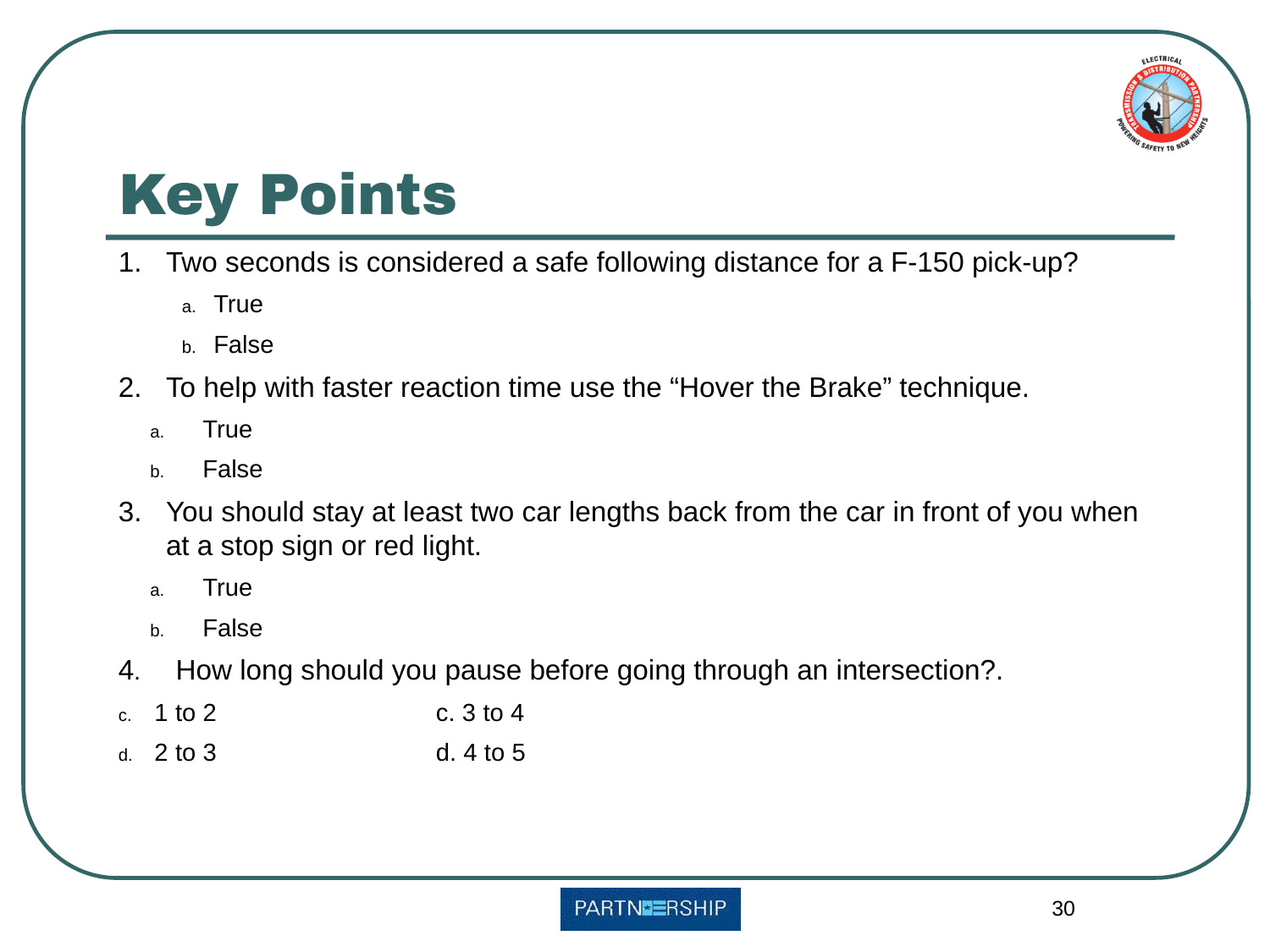

# Key Points
Two seconds is considered a safe following distance for a F-150 pick-up?
True
False
To help with faster reaction time use the “Hover the Brake” technique.
   True
   False
You should stay at least two car lengths back from the car in front of you when at a stop sign or red light.
   True
   False
4.     How long should you pause before going through an intersection?.
   1 to 2		c. 3 to 4
   2 to 3		d. 4 to 5
30